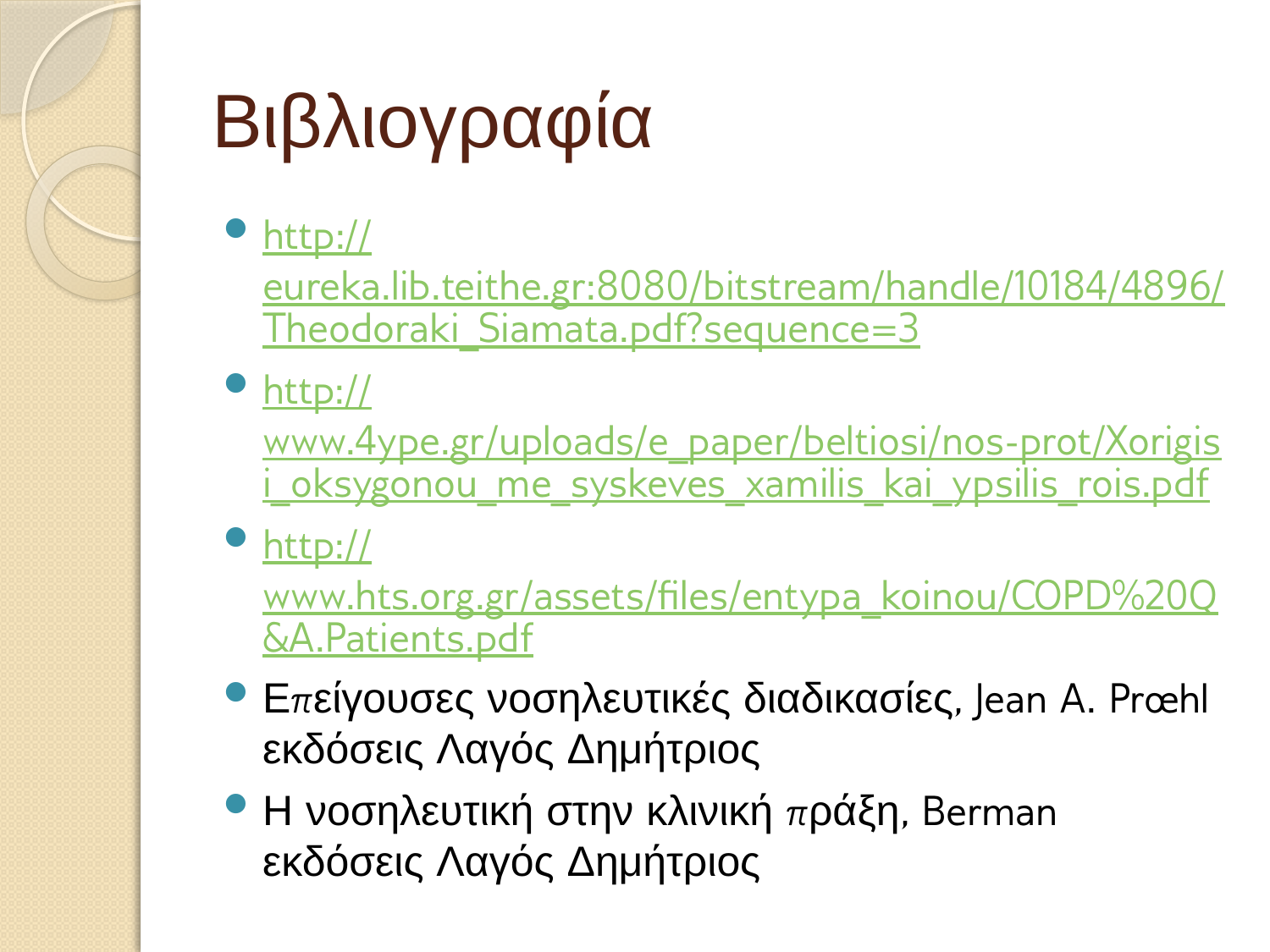

# Βιβλιογραφία
http://eureka.lib.teithe.gr:8080/bitstream/handle/10184/4896/Theodoraki_Siamata.pdf?sequence=3
http://www.4ype.gr/uploads/e_paper/beltiosi/nos-prot/Xorigisi_oksygonou_me_syskeves_xamilis_kai_ypsilis_rois.pdf
http://www.hts.org.gr/assets/files/entypa_koinou/COPD%20Q&A.Patients.pdf
Επείγουσες νοσηλευτικές διαδικασίες, Jean A. Proehl εκδόσεις Λαγός Δημήτριος
Η νοσηλευτική στην κλινική πράξη, Berman εκδόσεις Λαγός Δημήτριος